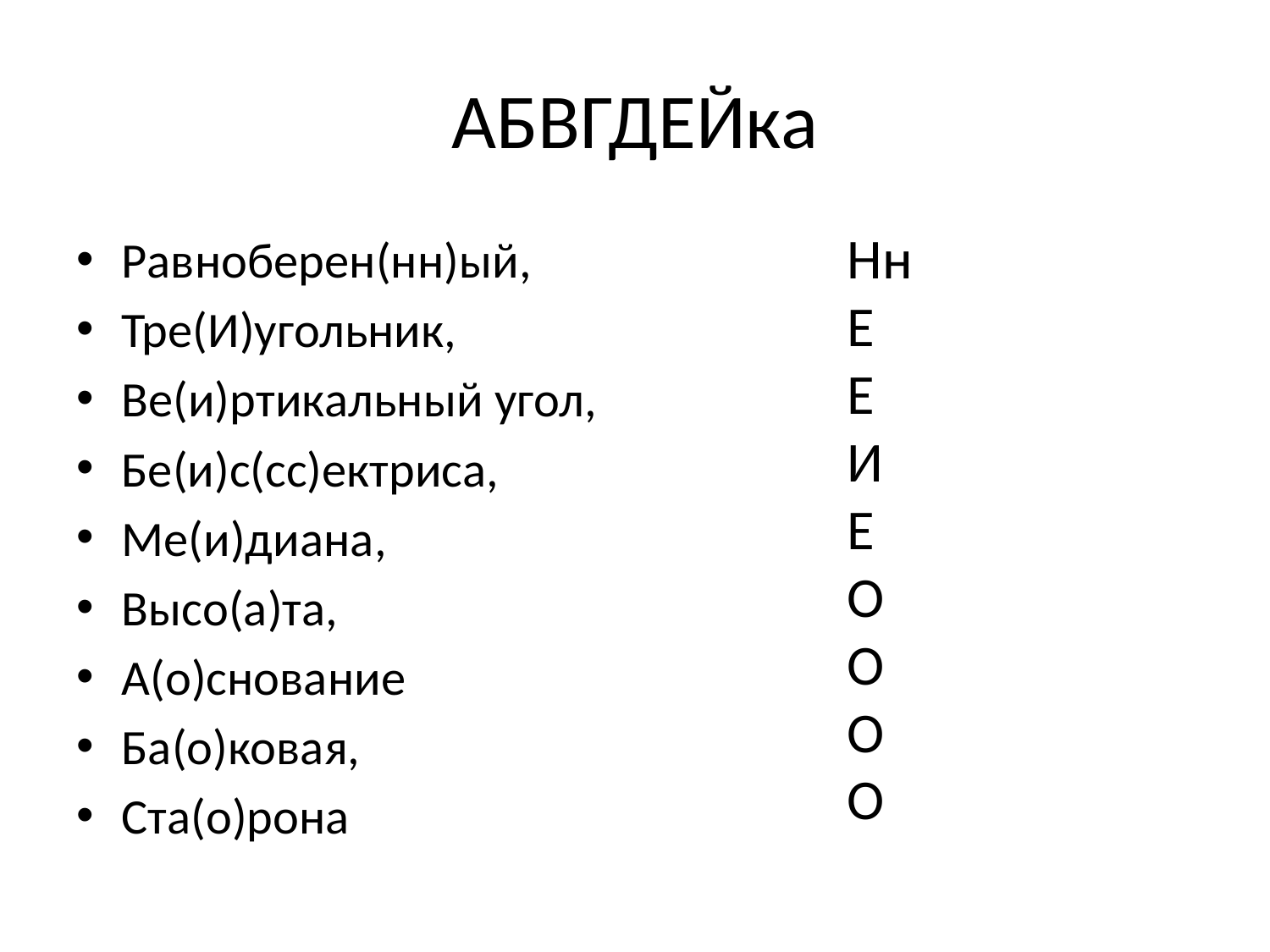

# АБВГДЕЙка
Нн
Е
Е
И
Е
О
О
О
О

Равноберен(нн)ый,
Тре(И)угольник,
Ве(и)ртикальный угол,
Бе(и)с(сс)ектриса,
Ме(и)диана,
Высо(а)та,
А(о)снование
Ба(о)ковая,
Ста(о)рона